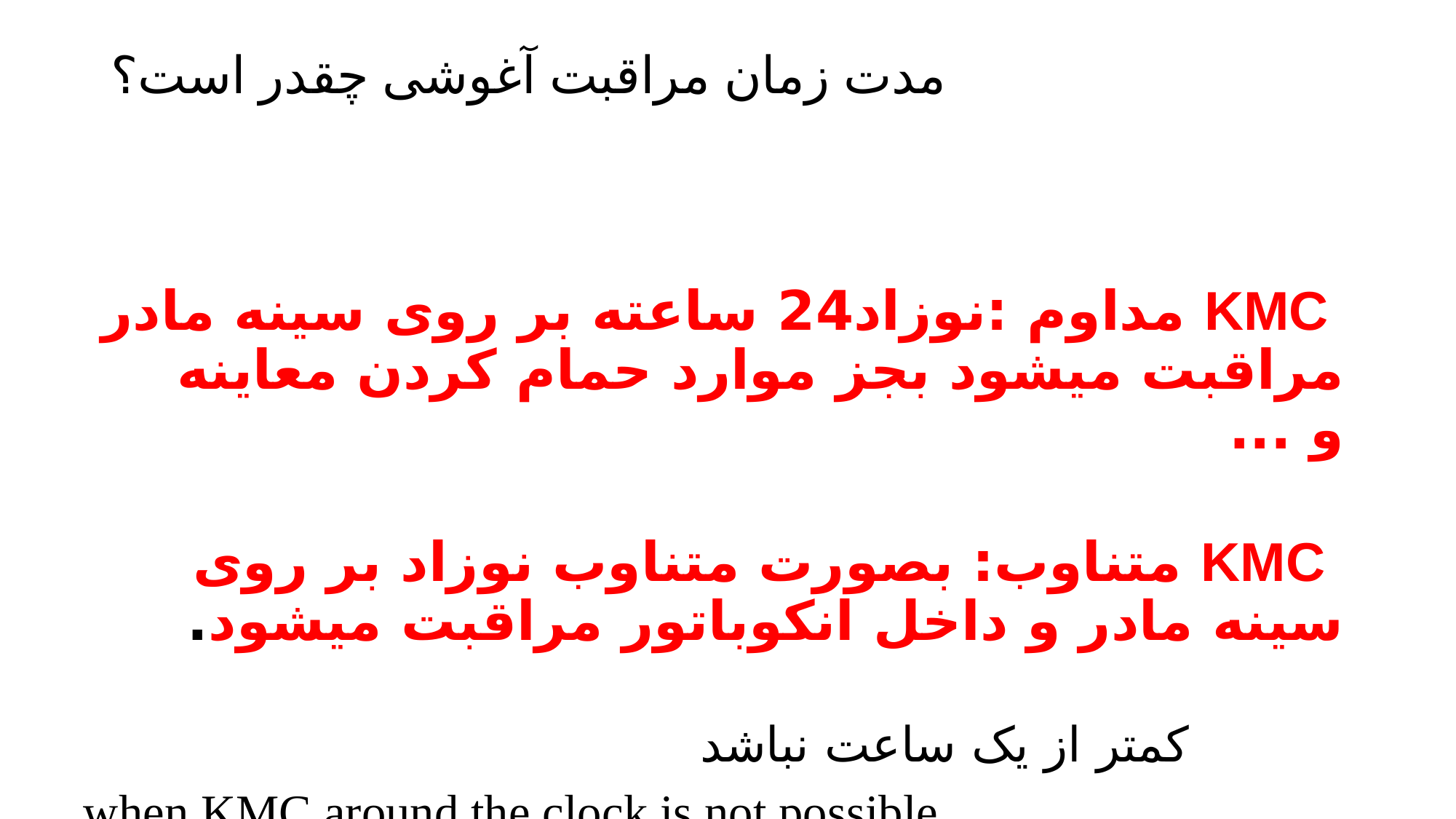

# مدت زمان مراقبت آغوشی چقدر است؟
 KMC مداوم :نوزاد24 ساعته بر روی سینه مادر مراقبت میشود بجز موارد حمام کردن معاینه و ...
 KMC متناوب: بصورت متناوب نوزاد بر روی سینه مادر و داخل انکوباتور مراقبت میشود.
          کمتر از یک ساعت نباشد
when KMC around the clock is not possible